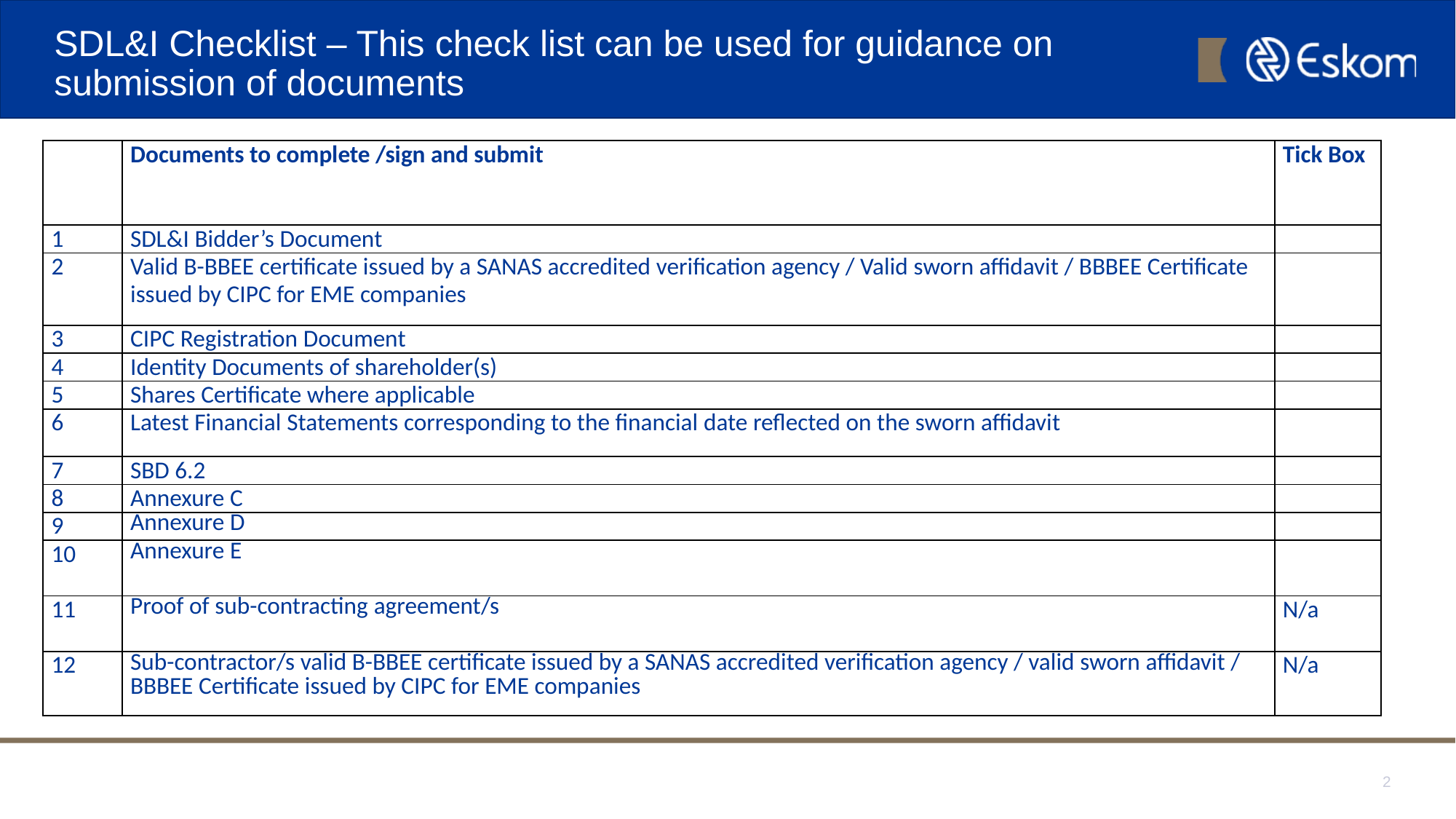

# SDL&I Checklist – This check list can be used for guidance on submission of documents
|  | Documents to complete /sign and submit | Tick Box |
| --- | --- | --- |
| 1 | SDL&I Bidder’s Document |  |
| 2 | Valid B-BBEE certificate issued by a SANAS accredited verification agency / Valid sworn affidavit / BBBEE Certificate issued by CIPC for EME companies |  |
| 3 | CIPC Registration Document |  |
| 4 | Identity Documents of shareholder(s) |  |
| 5 | Shares Certificate where applicable |  |
| 6 | Latest Financial Statements corresponding to the financial date reflected on the sworn affidavit |  |
| 7 | SBD 6.2 |  |
| 8 | Annexure C |  |
| 9 | Annexure D |  |
| 10 | Annexure E |  |
| 11 | Proof of sub-contracting agreement/s | N/a |
| 12 | Sub-contractor/s valid B-BBEE certificate issued by a SANAS accredited verification agency / valid sworn affidavit / BBBEE Certificate issued by CIPC for EME companies | N/a |
2